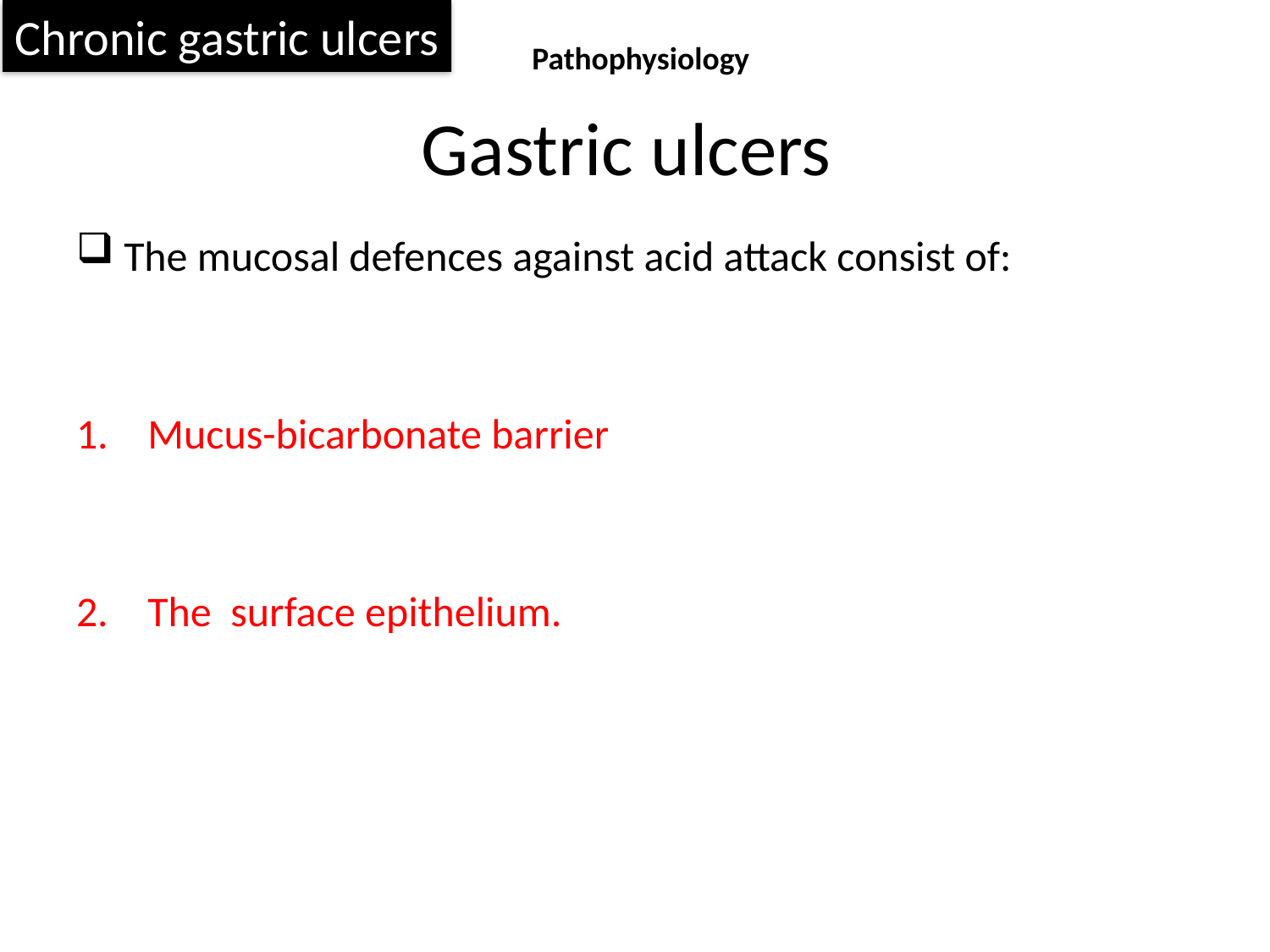

Chronic gastric ulcers
Pathophysiology
# Gastric ulcers
The mucosal defences against acid attack consist of:

Mucus-bicarbonate barrier

The  surface epithelium.